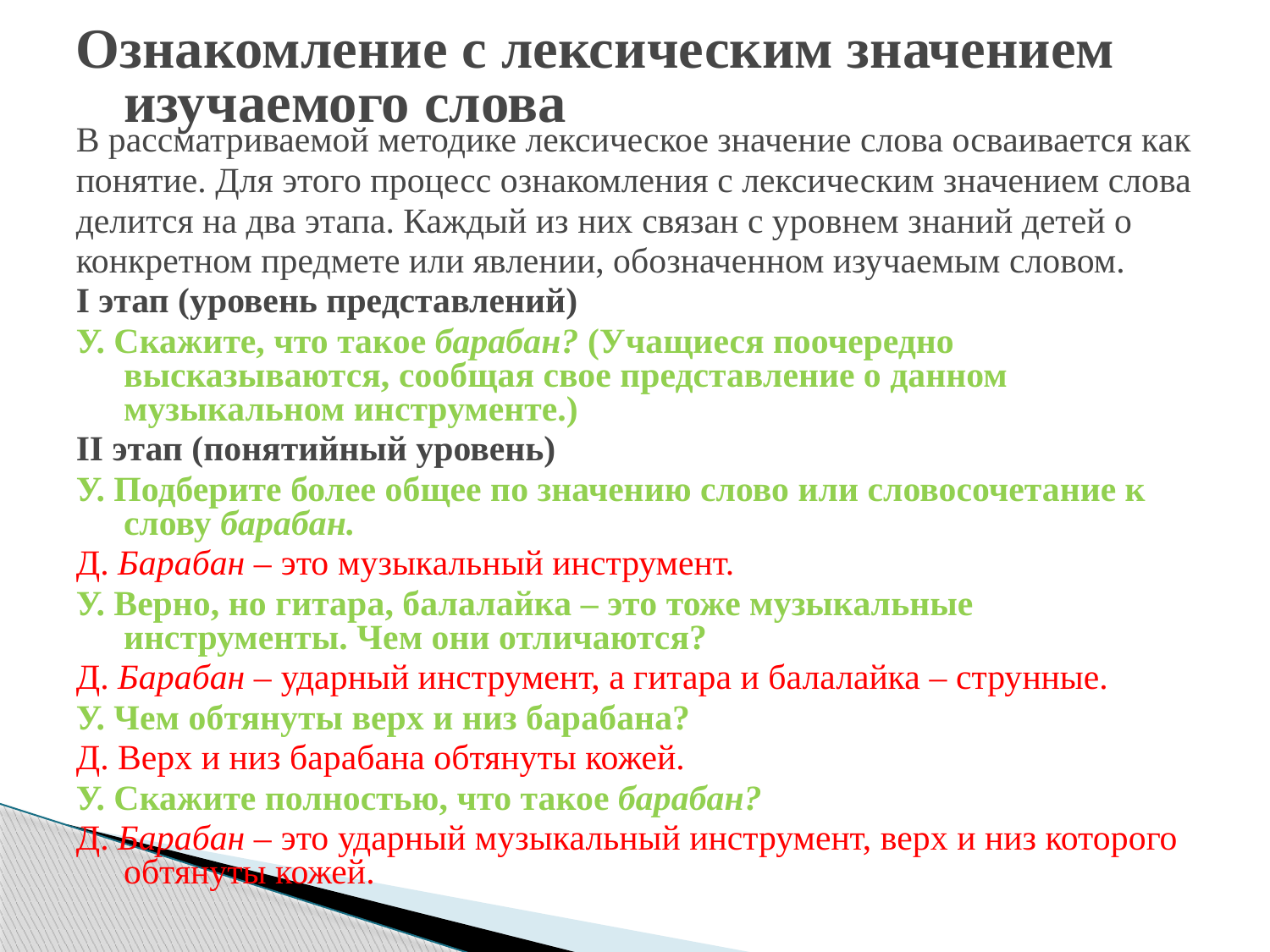

# Ознакомление с лексическим значением изучаемого слова
В рассматриваемой методике лексическое значение слова осваивается как
понятие. Для этого процесс ознакомления с лексическим значением слова
делится на два этапа. Каждый из них связан с уровнем знаний детей о
конкретном предмете или явлении, обозначенном изучаемым словом.
I этап (уровень представлений)
У. Скажите, что такое барабан? (Учащиеся поочередно высказываются, сообщая свое представление о данном музыкальном инструменте.)
II этап (понятийный уровень)
У. Подберите более общее по значению слово или словосочетание к слову барабан.
Д. Барабан – это музыкальный инструмент.
У. Верно, но гитара, балалайка – это тоже музыкальные инструменты. Чем они отличаются?
Д. Барабан – ударный инструмент, а гитара и балалайка – струнные.
У. Чем обтянуты верх и низ барабана?
Д. Верх и низ барабана обтянуты кожей.
У. Скажите полностью, что такое барабан?
Д. Барабан – это ударный музыкальный инструмент, верх и низ которого обтянуты кожей.